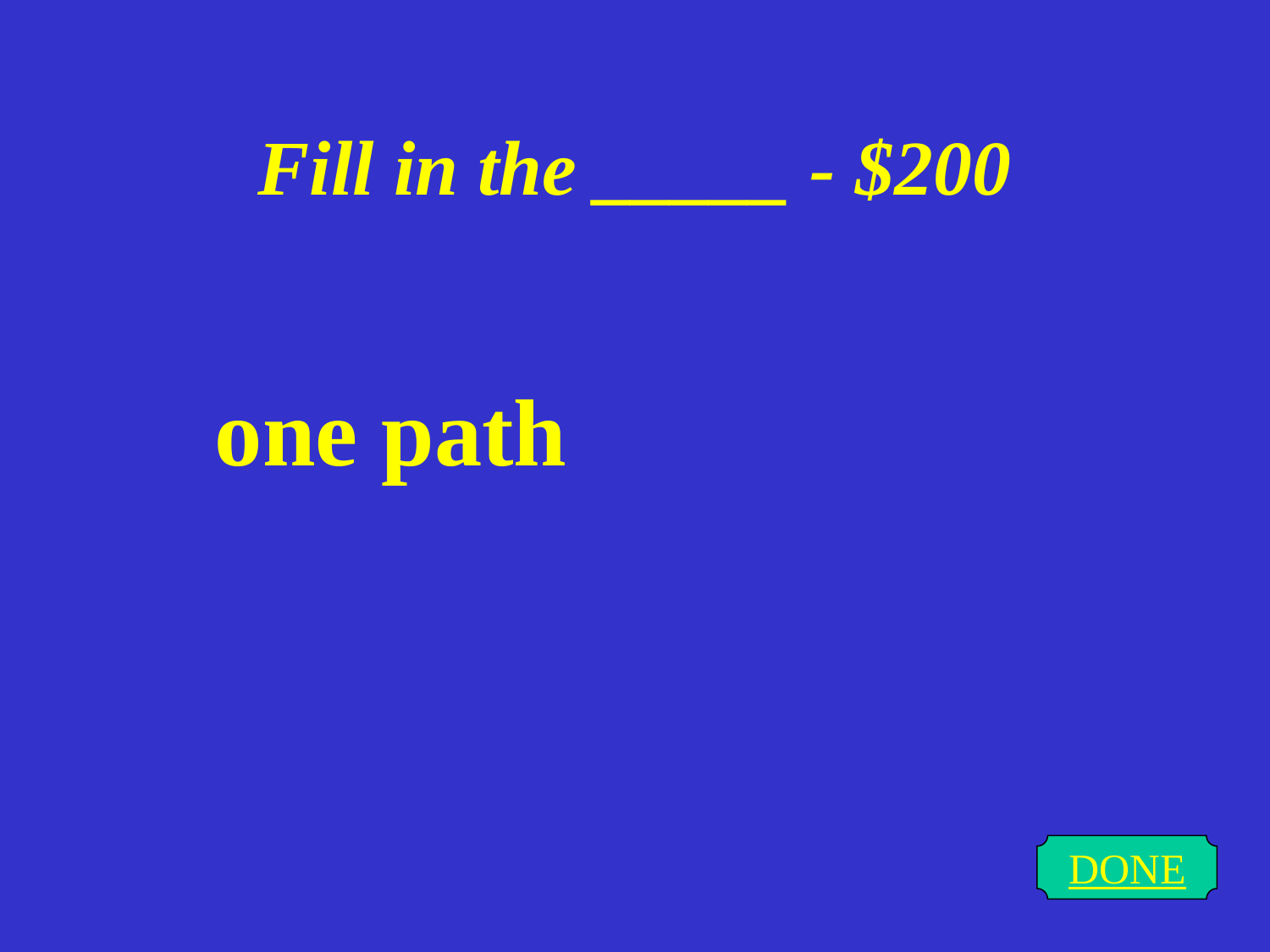

# Fill in the _____ - $200
one path

DONE